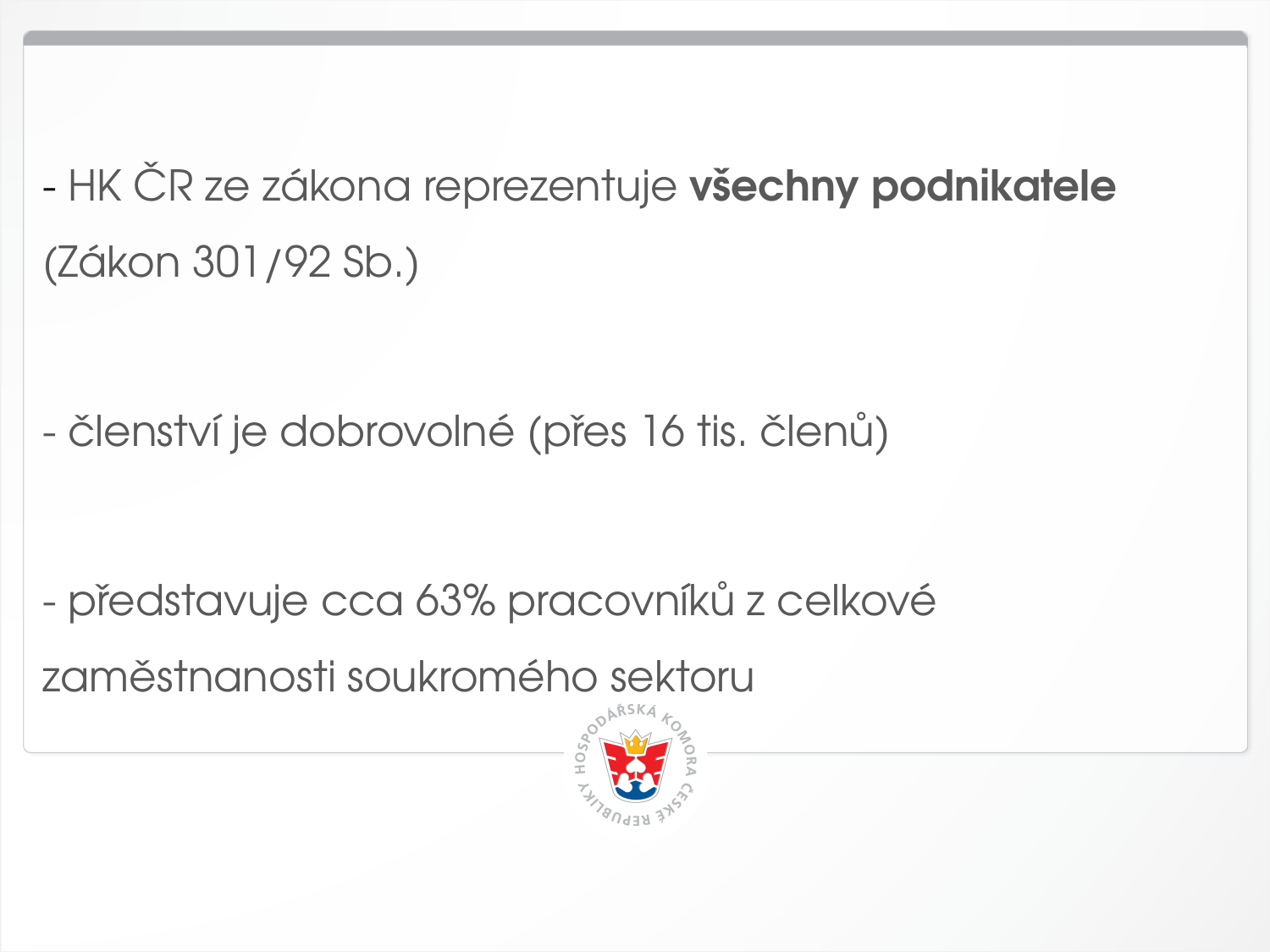

- HK ČR ze zákona reprezentuje všechny podnikatele (Zákon 301/92 Sb.)

- členství je dobrovolné (přes 16 tis. členů)

- představuje cca 63% pracovníků z celkové zaměstnanosti soukromého sektoru

#